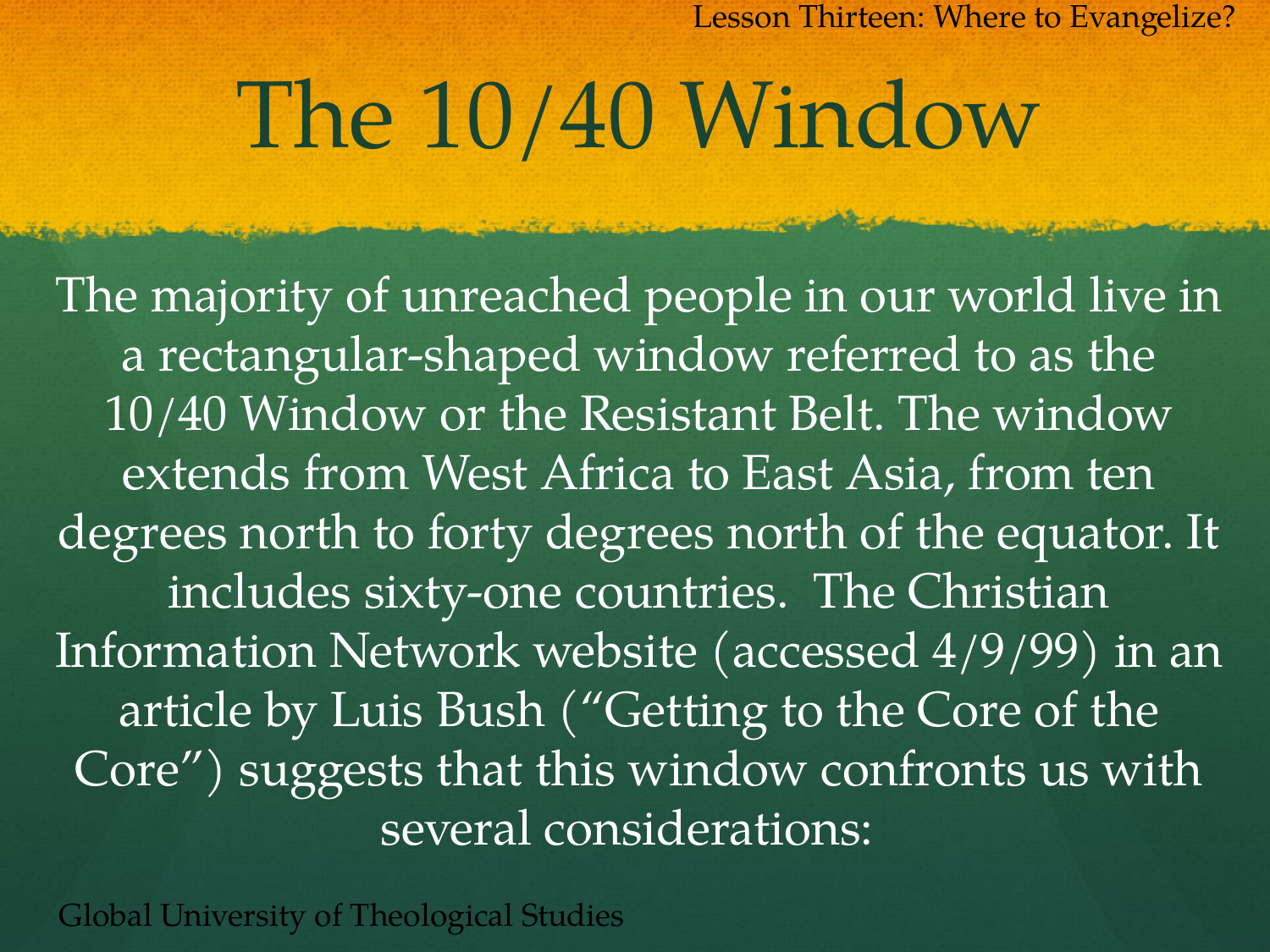

Lesson Thirteen: Where to Evangelize?

# The 10/40 Window
The majority of unreached people in our world live in a rectangular-shaped window referred to as the 10/40 Window or the Resistant Belt. The window extends from West Africa to East Asia, from ten degrees north to forty degrees north of the equator. It includes sixty-one countries.  The Christian Information Network website (accessed 4/9/99) in an article by Luis Bush (“Getting to the Core of the Core”) suggests that this window confronts us with several considerations:
Global University of Theological Studies